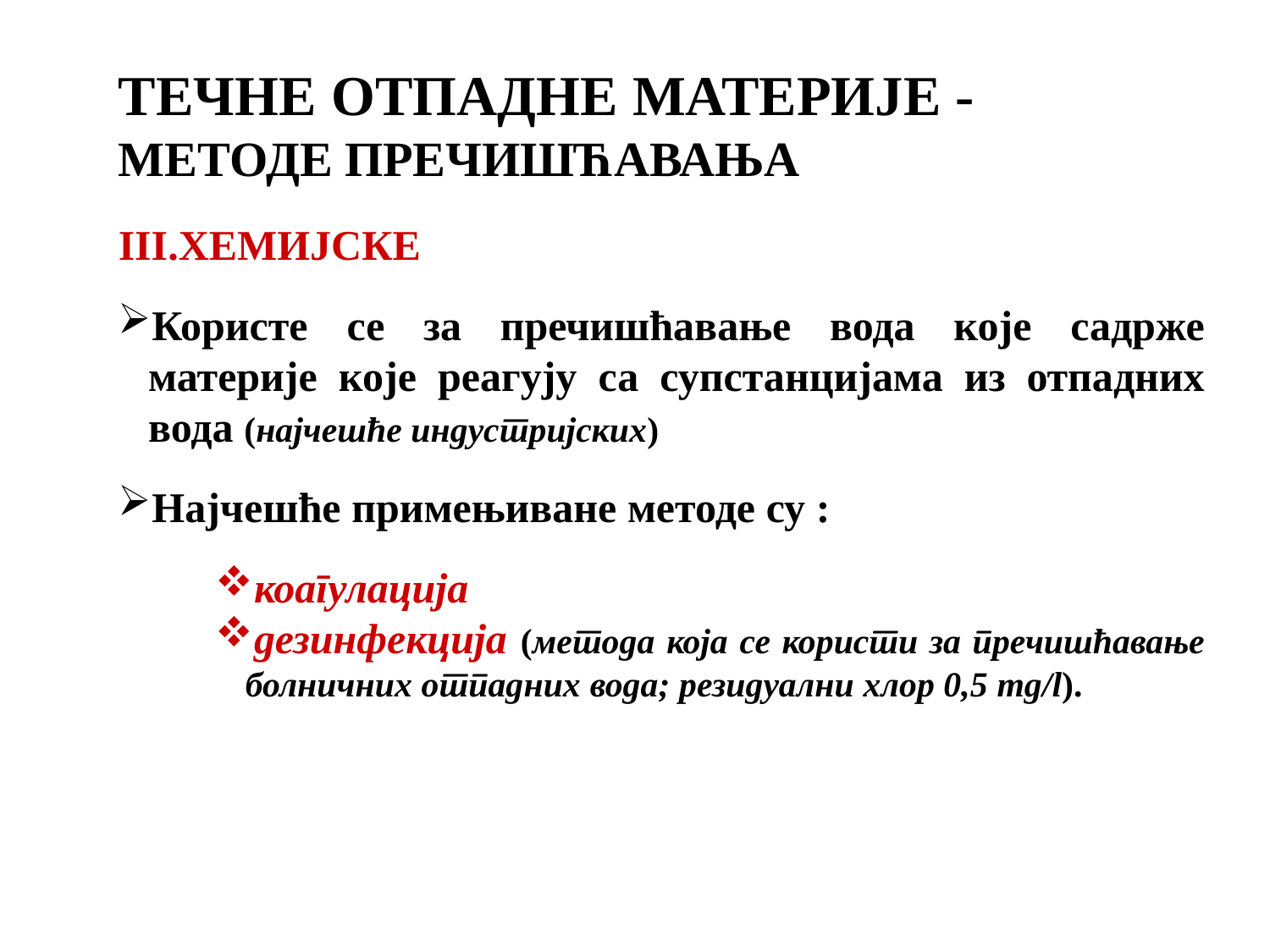

ТЕЧНЕ ОТПАДНЕ МАТЕРИЈЕ -
МЕТОДЕ ПРЕЧИШЋАВАЊА
III.ХЕМИЈСКЕ

Користе се за пречишћавање вода које садрже материје које реагују са супстанцијама из отпадних вода (најчешће индустријских)

Најчешће примењиване методе су :

коагулација
дезинфекција (метода која се користи за пречишћавање болничних отпадних вода; резидуални хлор 0,5 mg/l).